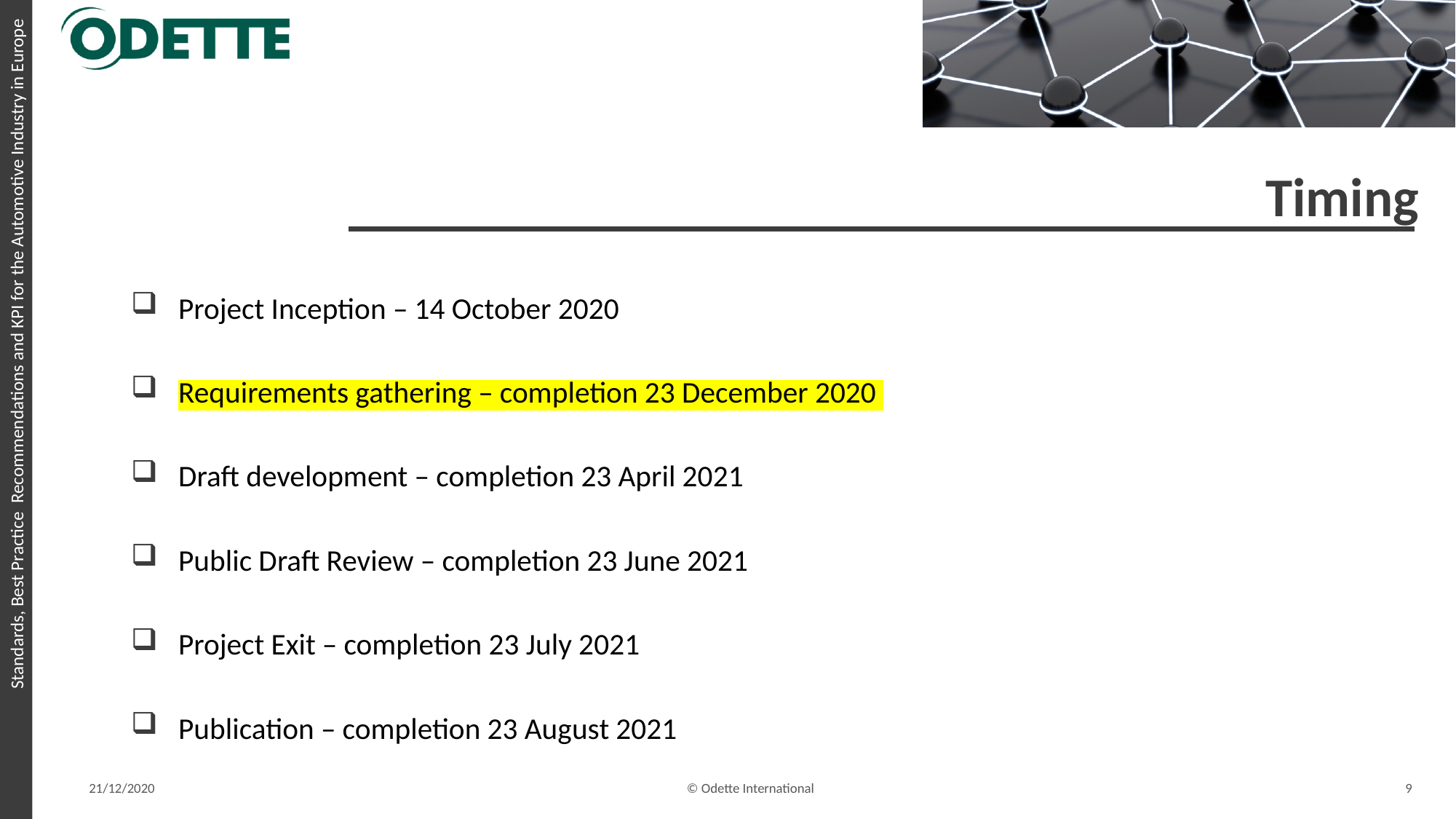

# Timing
 Project Inception – 14 October 2020

 Requirements gathering – completion 23 December 2020

 Draft development – completion 23 April 2021

 Public Draft Review – completion 23 June 2021

 Project Exit – completion 23 July 2021

 Publication – completion 23 August 2021